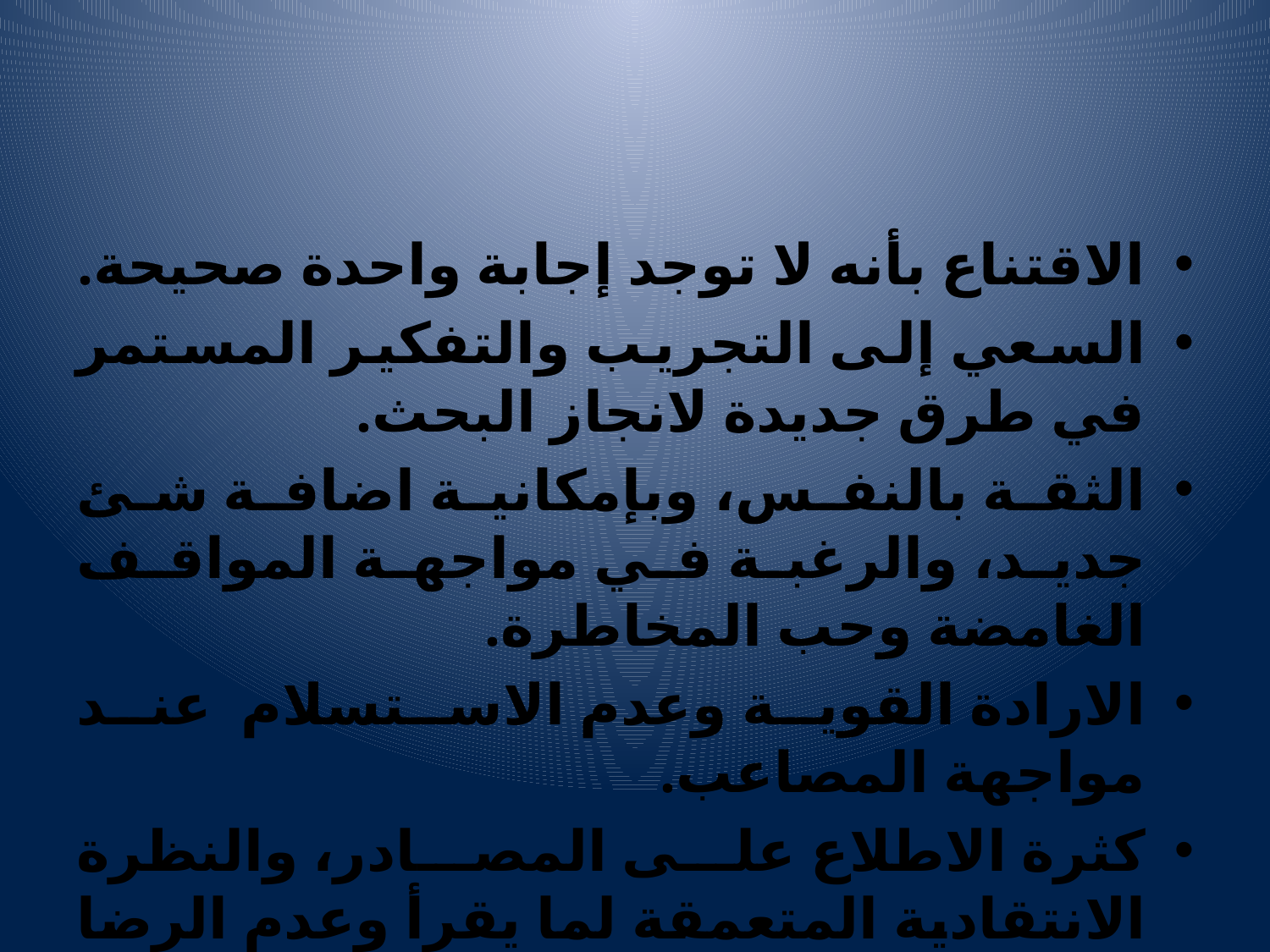

#
الاقتناع بأنه لا توجد إجابة واحدة صحيحة.
السعي إلى التجريب والتفكير المستمر في طرق جديدة لانجاز البحث.
الثقة بالنفس، وبإمكانية اضافة شئ جديد، والرغبة في مواجهة المواقف الغامضة وحب المخاطرة.
الارادة القوية وعدم الاستسلام  عند مواجهة المصاعب.
كثرة الاطلاع على المصادر، والنظرة الانتقادية المتعمقة لما يقرأ وعدم الرضا التام عن كل ما يكتب.